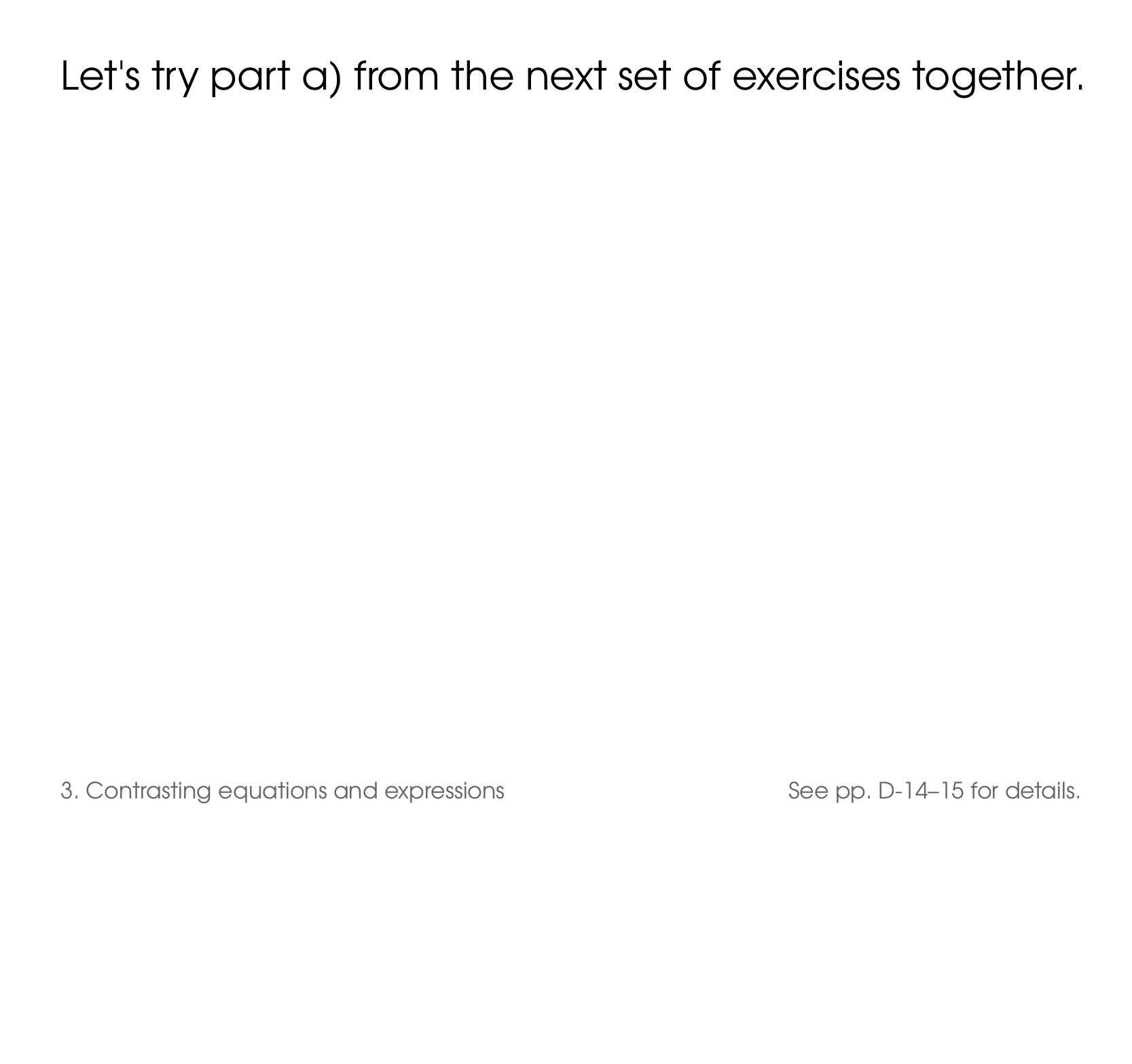

Let's try part a) from the next set of exercises together.
3. Contrasting equations and expressions
See pp. D-14–15 for details.